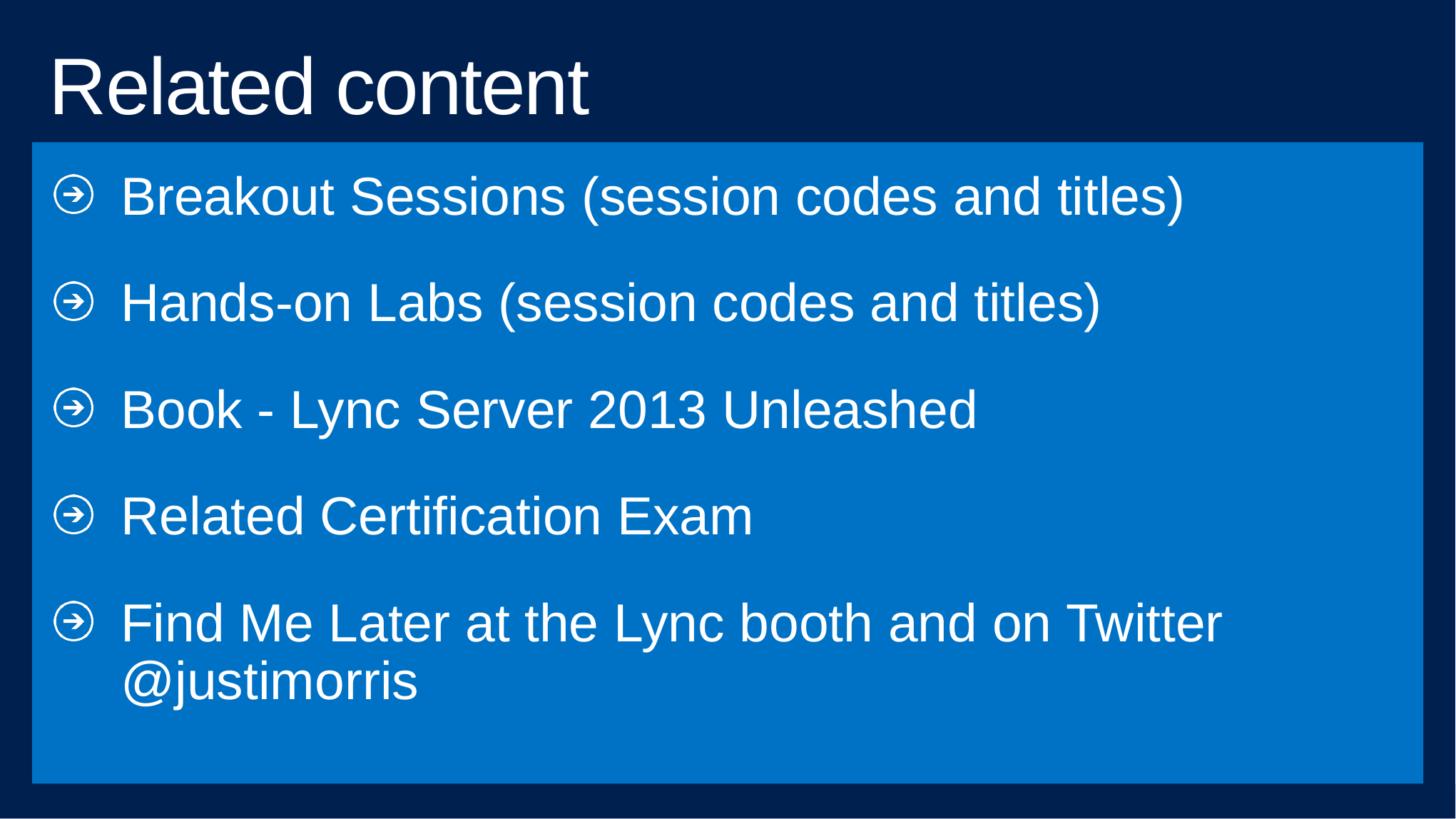

# Related content

Breakout Sessions (session codes and titles)
Hands-on Labs (session codes and titles)
Book - Lync Server 2013 Unleashed
Related Certification Exam
Find Me Later at the Lync booth and on Twitter @justimorris